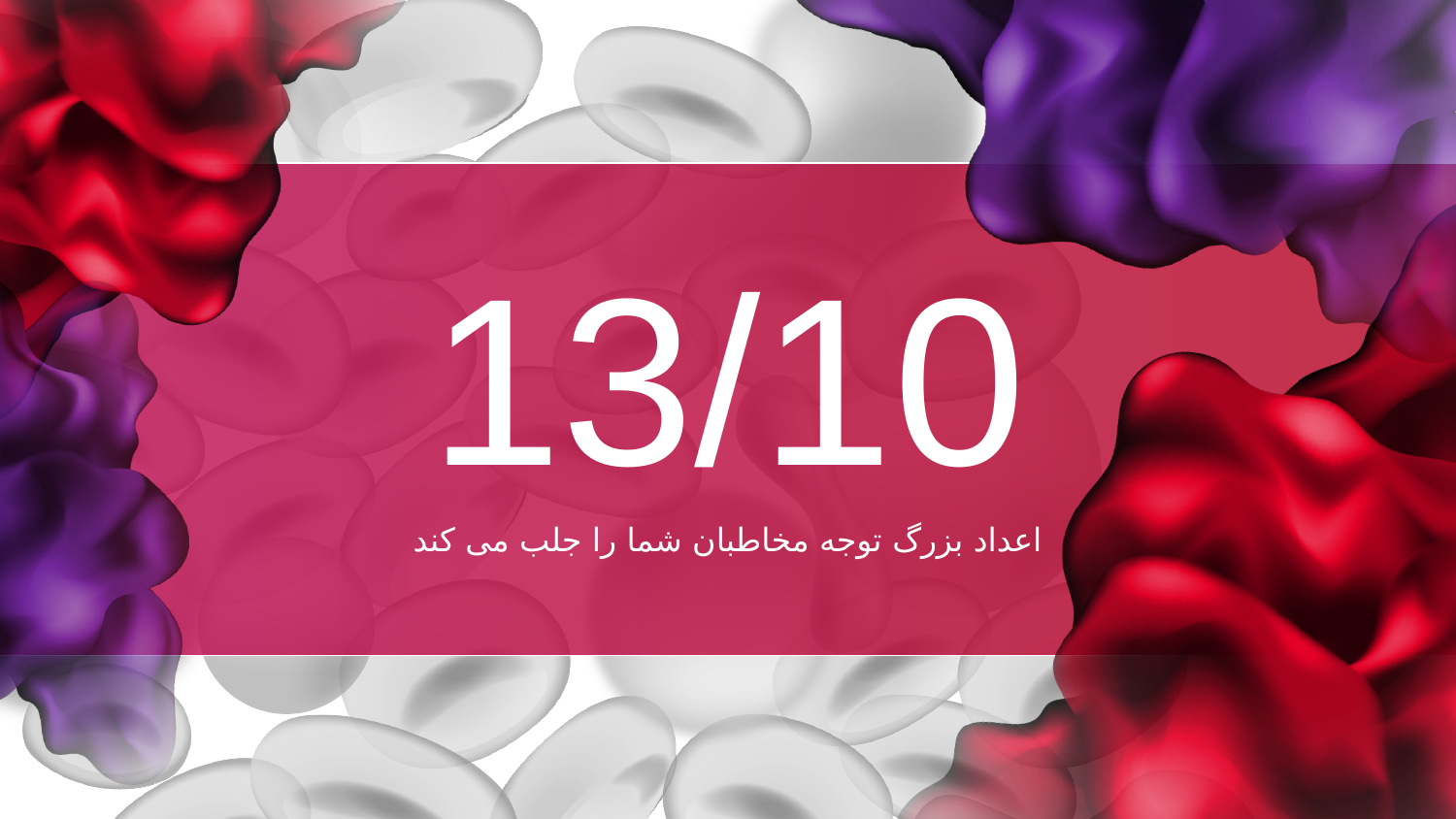

# 13/10
اعداد بزرگ توجه مخاطبان شما را جلب می کند